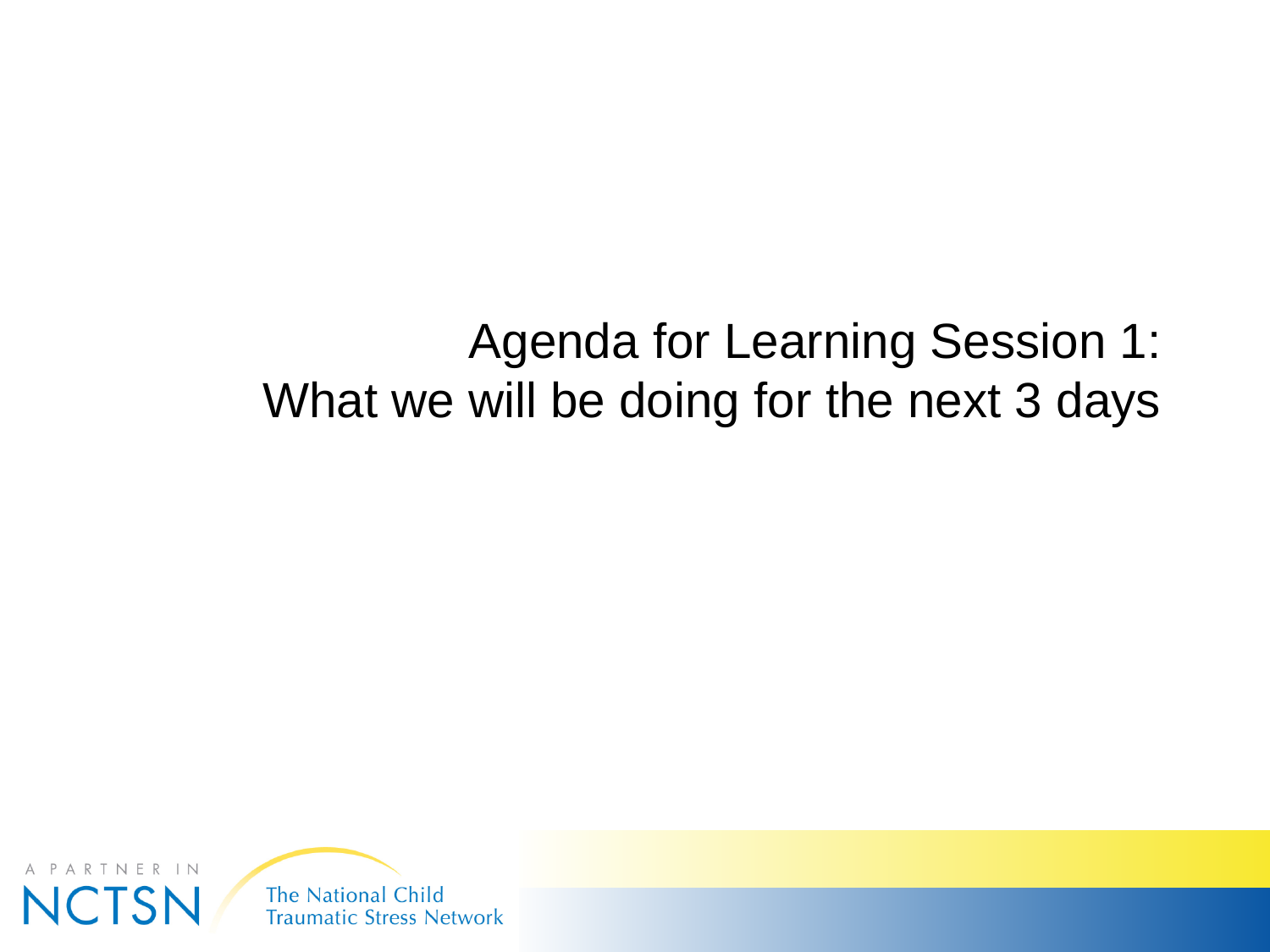

# Agenda for Learning Session 1: What we will be doing for the next 3 days